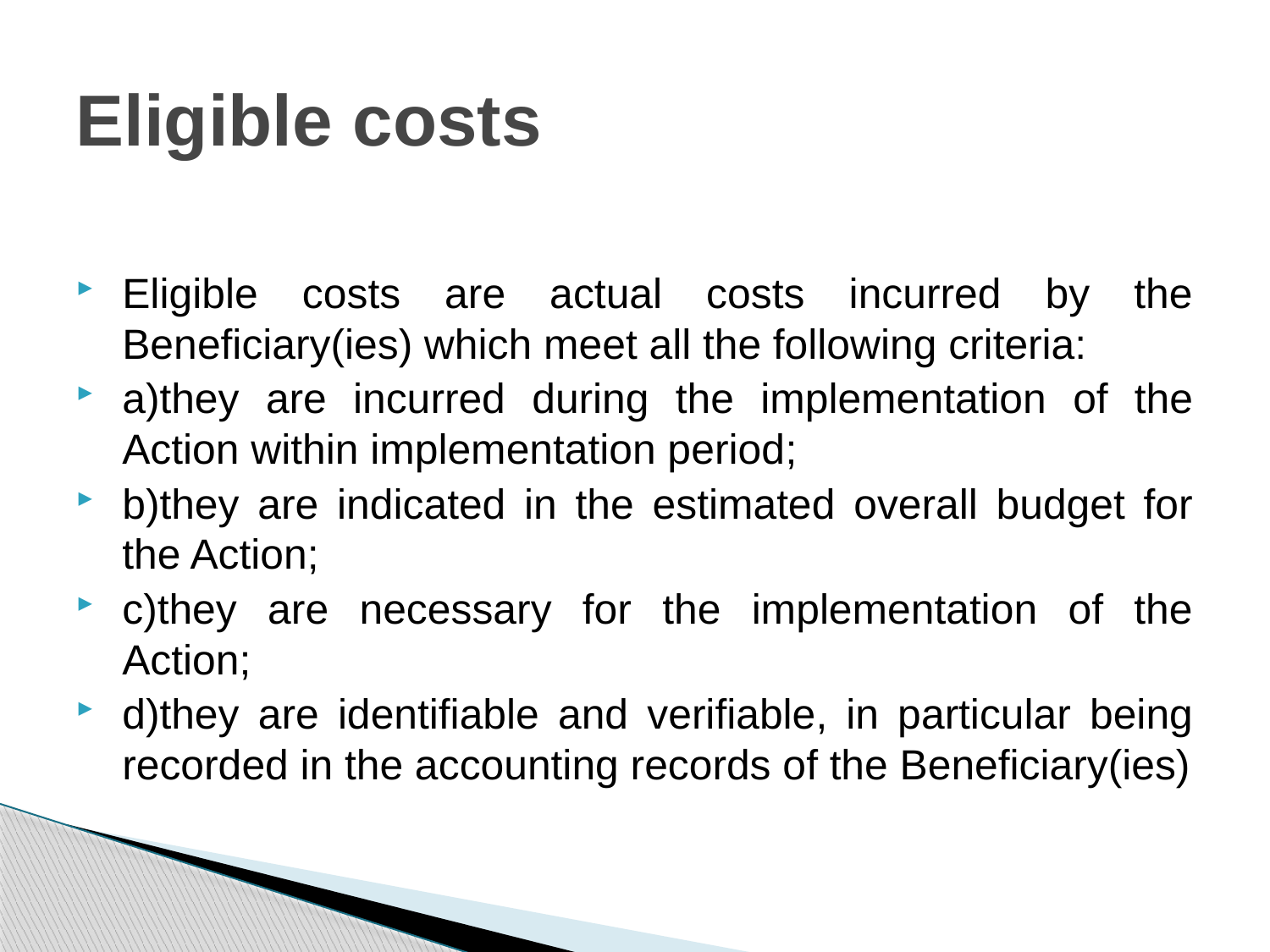

# Eligible costs

Eligible costs are actual costs incurred by the Beneficiary(ies) which meet all the following criteria:
a)they are incurred during the implementation of the Action within implementation period;
b)they are indicated in the estimated overall budget for the Action;
c)they are necessary for the implementation of the Action;
d)they are identifiable and verifiable, in particular being recorded in the accounting records of the Beneficiary(ies)